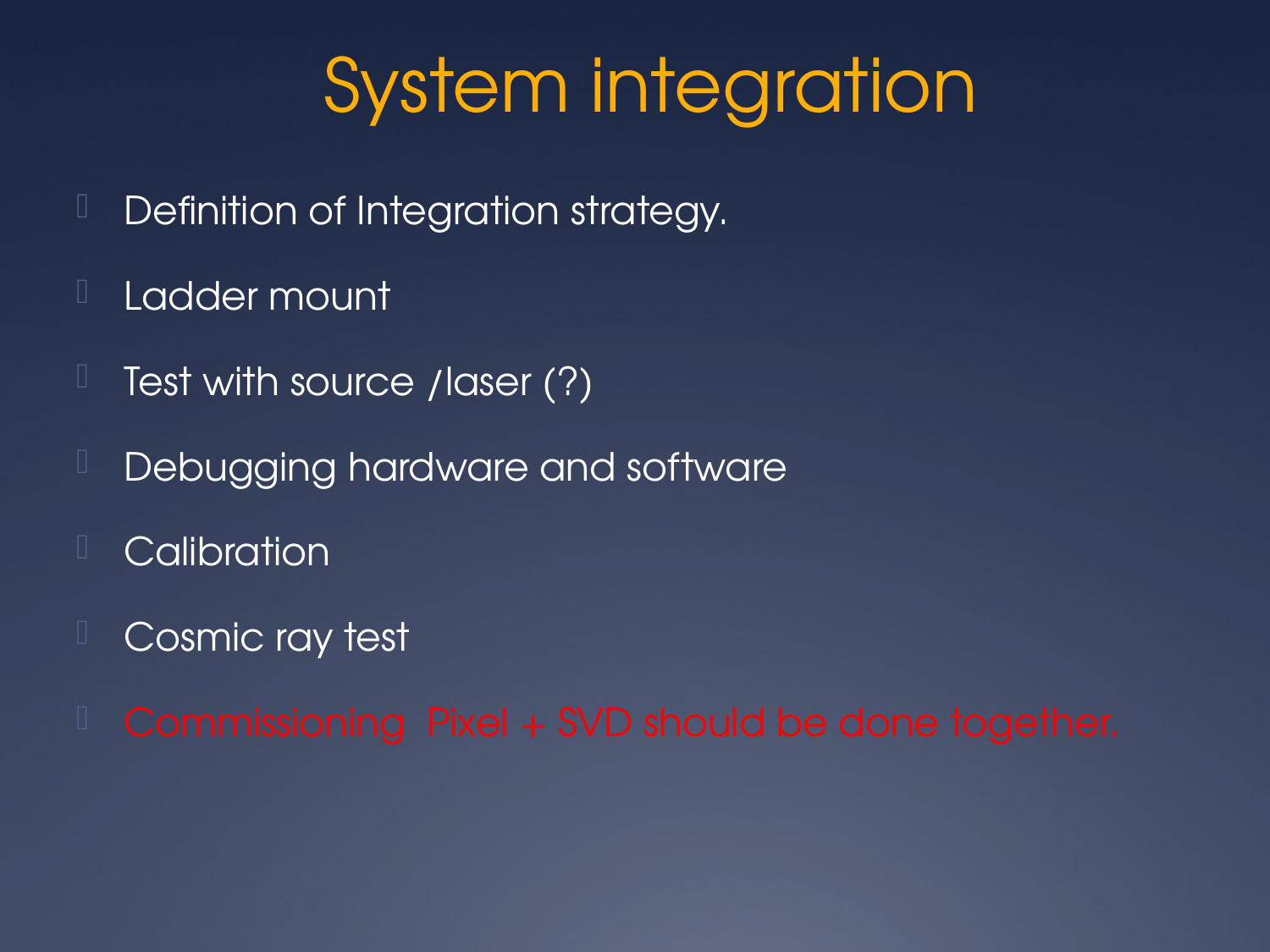

# System integration
Definition of Integration strategy.
Ladder mount
Test with source /laser (?)
Debugging hardware and software
Calibration
Cosmic ray test
Commissioning  Pixel + SVD should be done together.